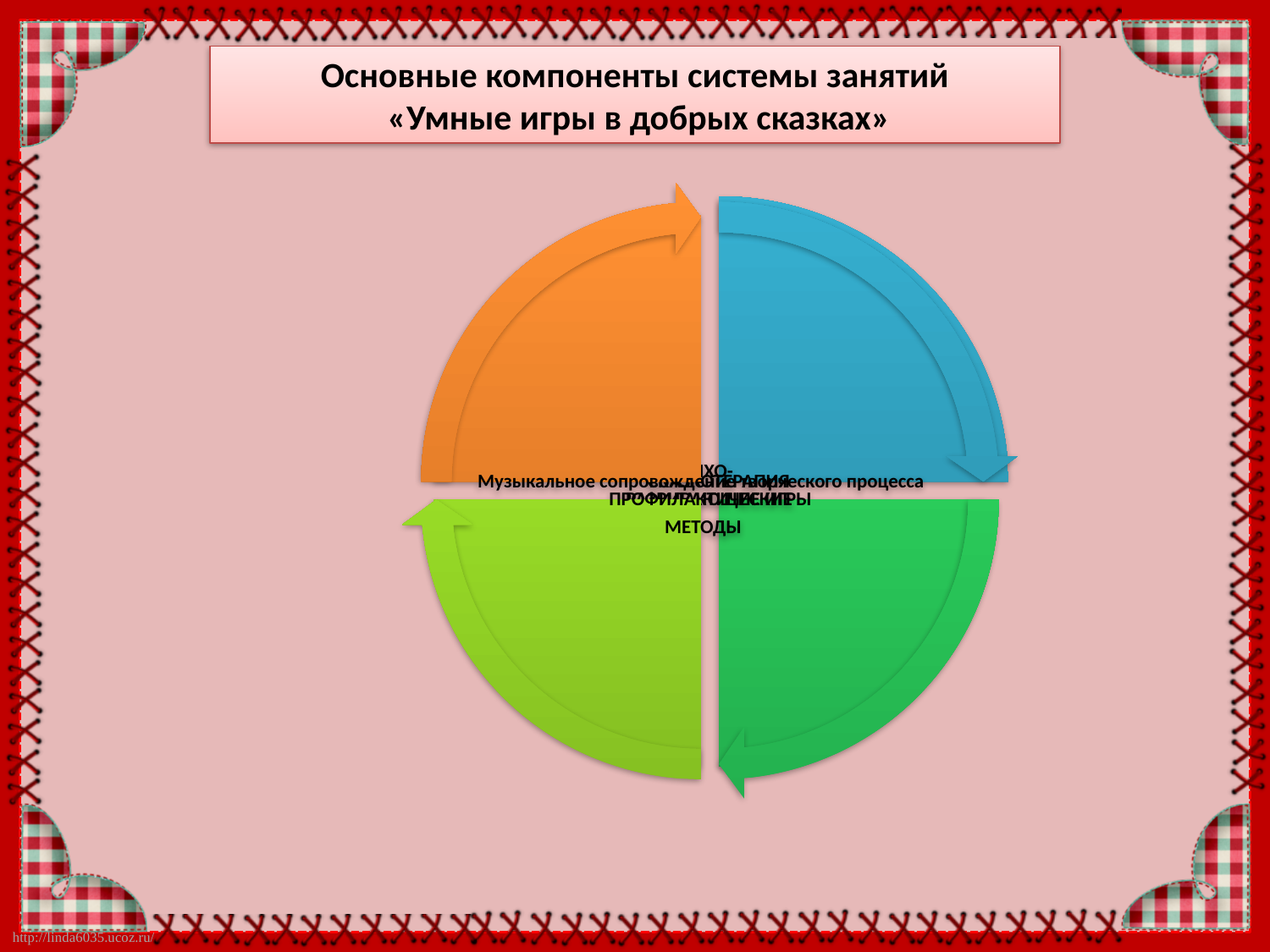

Основные компоненты системы занятий
 «Умные игры в добрых сказках»
Сказкотерапия
Развивающие игры
Психо-
профилактические
 методы
Музыкальное сопровождение творческого процесса